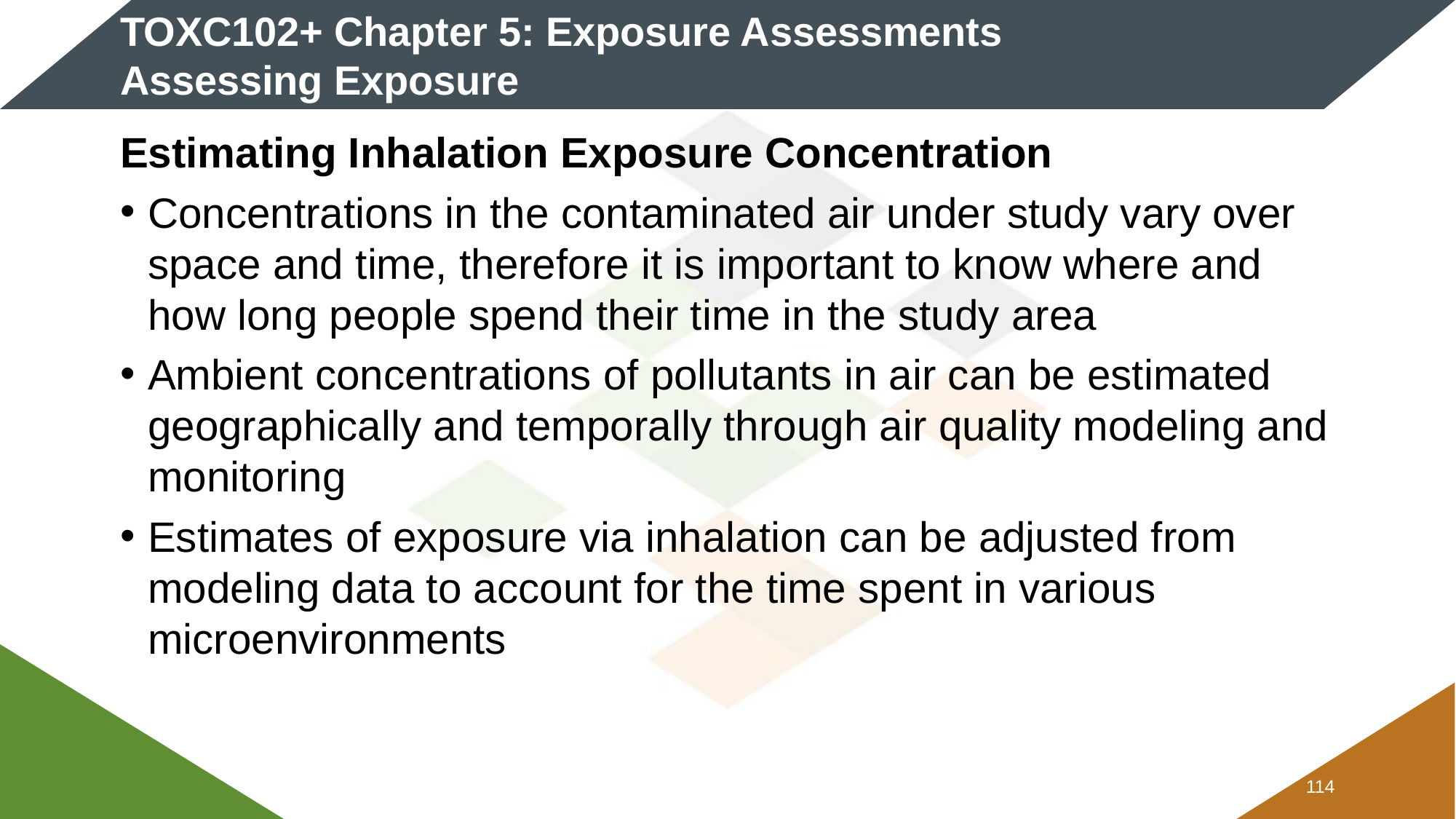

# TOXC102+ Chapter 5: Exposure Assessments Assessing Exposure
Estimating Inhalation Exposure Concentration
Concentrations in the contaminated air under study vary over space and time, therefore it is important to know where and how long people spend their time in the study area
Ambient concentrations of pollutants in air can be estimated geographically and temporally through air quality modeling and monitoring
Estimates of exposure via inhalation can be adjusted from modeling data to account for the time spent in various microenvironments
114